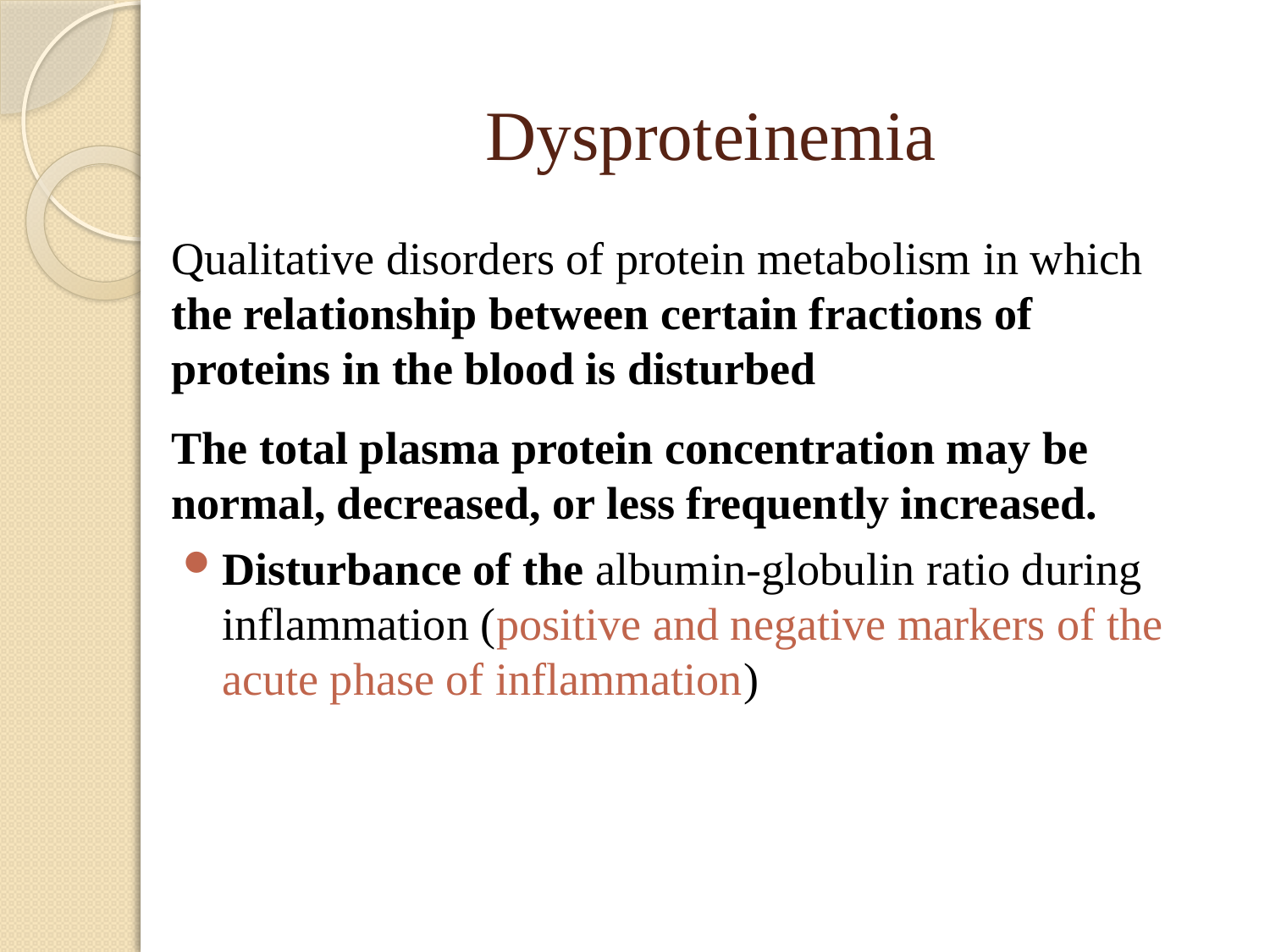

# Dysproteinemia
Qualitative disorders of protein metabolism in which the relationship between certain fractions of proteins in the blood is disturbed
The total plasma protein concentration may be normal, decreased, or less frequently increased.
Disturbance of the albumin-globulin ratio during inflammation (positive and negative markers of the acute phase of inflammation)